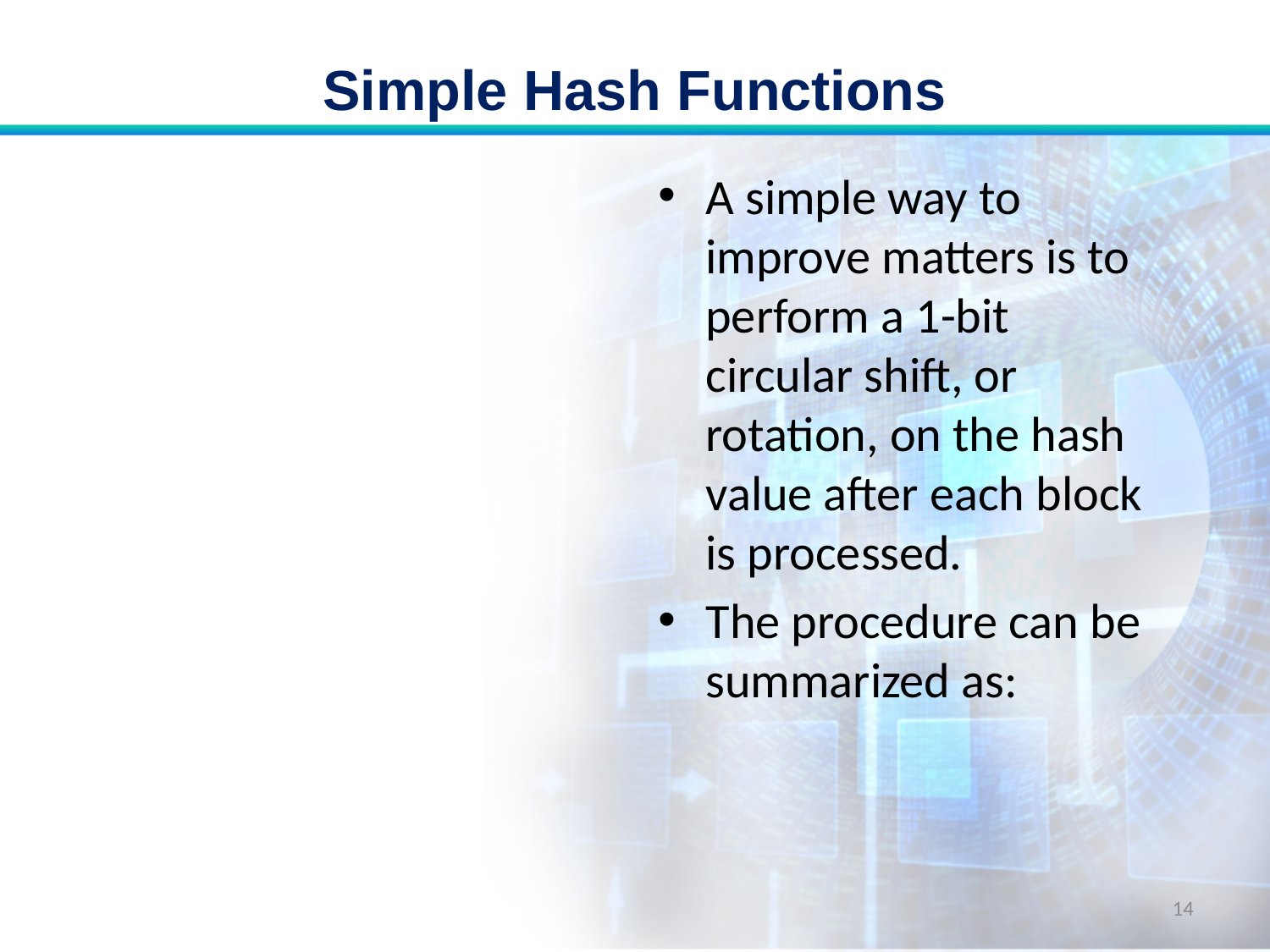

# Simple Hash Functions
A simple way to improve matters is to perform a 1-bit circular shift, or rotation, on the hash value after each block is processed.
The procedure can be summarized as:
14